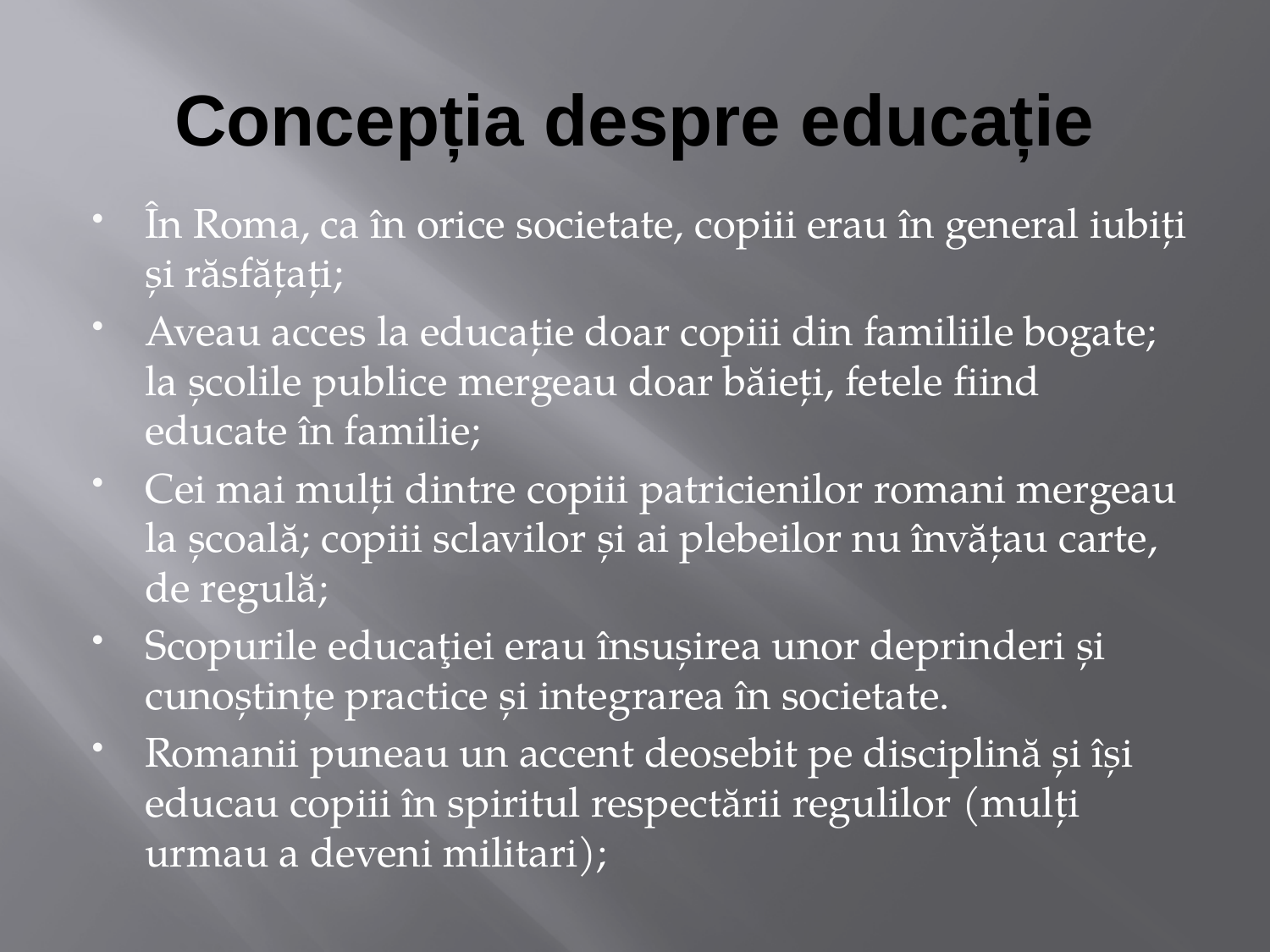

# Concepția despre educație
În Roma, ca în orice societate, copiii erau în general iubiți și răsfățați;
Aveau acces la educație doar copiii din familiile bogate; la școlile publice mergeau doar băieți, fetele fiind educate în familie;
Cei mai mulți dintre copiii patricienilor romani mergeau la școală; copiii sclavilor și ai plebeilor nu învățau carte, de regulă;
Scopurile educaţiei erau însușirea unor deprinderi și cunoștințe practice și integrarea în societate.
Romanii puneau un accent deosebit pe disciplină și își educau copiii în spiritul respectării regulilor (mulți urmau a deveni militari);